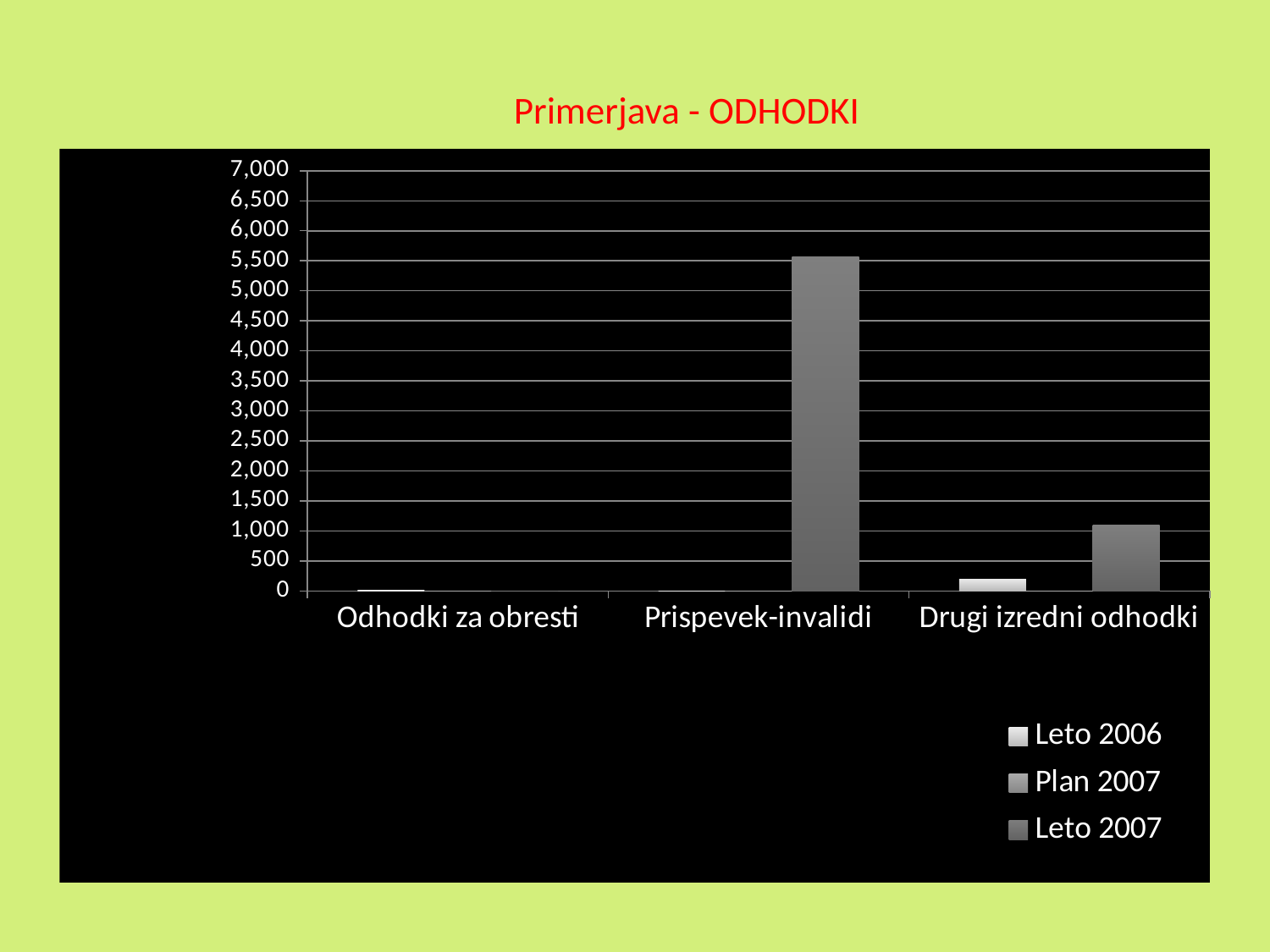

# Primerjava - ODHODKI

### Chart

| Category | Leto 2006 | Plan 2007 | Leto 2007 |
|---|---|---|---|
| Odhodki za obresti | 8.6 | 0.0 | 0.0 |
| Prispevek-invalidi | 0.0 | 0.0 | 5572.72 |
| Drugi izredni odhodki | 191.42000000000004 | 0.0 | 1100.0 |